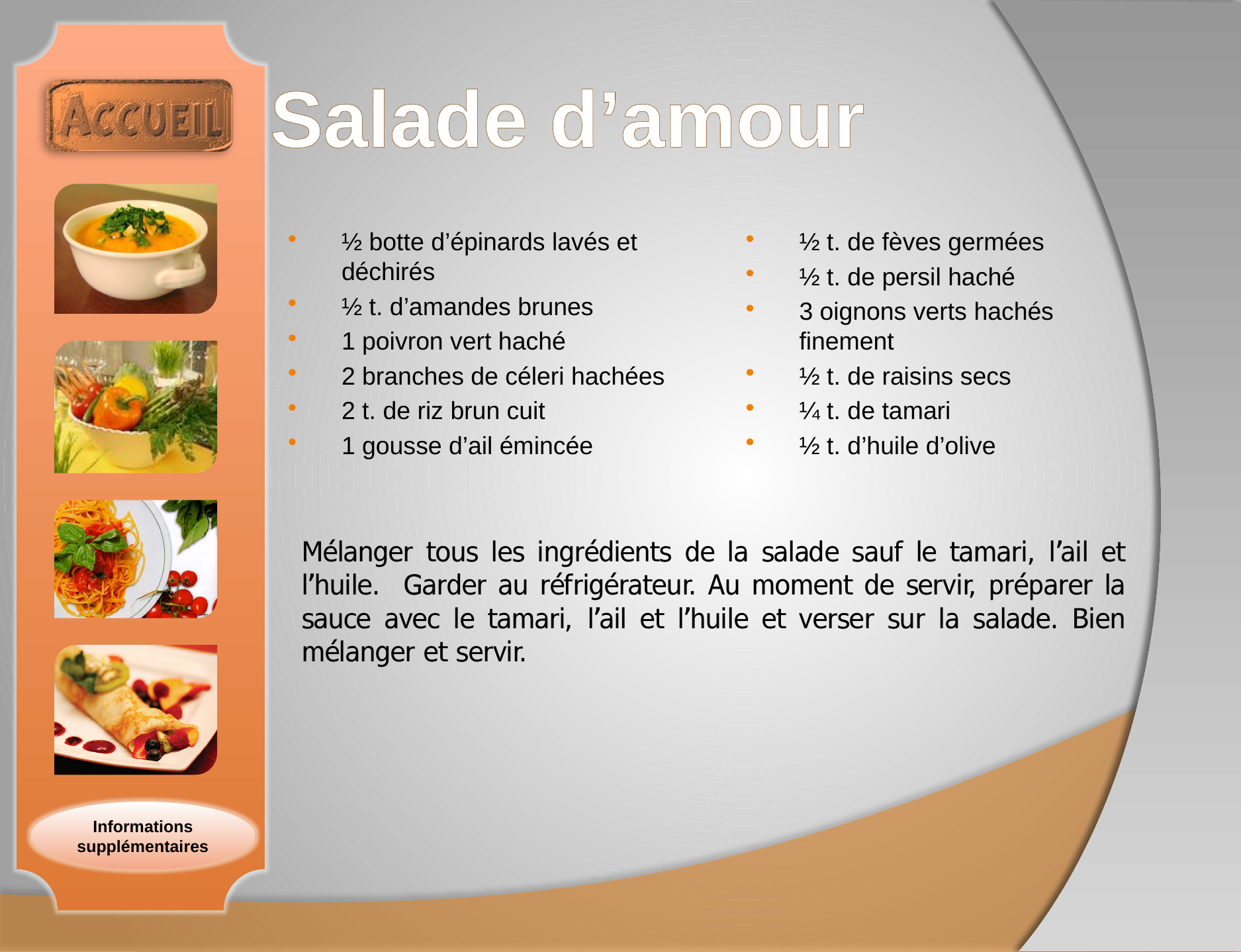

# Salade d’amour
½ botte d’épinards lavés et déchirés
½ t. d’amandes brunes
1 poivron vert haché
2 branches de céleri hachées
2 t. de riz brun cuit
1 gousse d’ail émincée
½ t. de fèves germées
½ t. de persil haché
3 oignons verts hachés finement
½ t. de raisins secs
¼ t. de tamari
½ t. d’huile d’olive
Mélanger tous les ingrédients de la salade sauf le tamari, l’ail et l’huile.  Garder au réfrigérateur. Au moment de servir, préparer la sauce avec le tamari, l’ail et l’huile et verser sur la salade. Bien mélanger et servir.